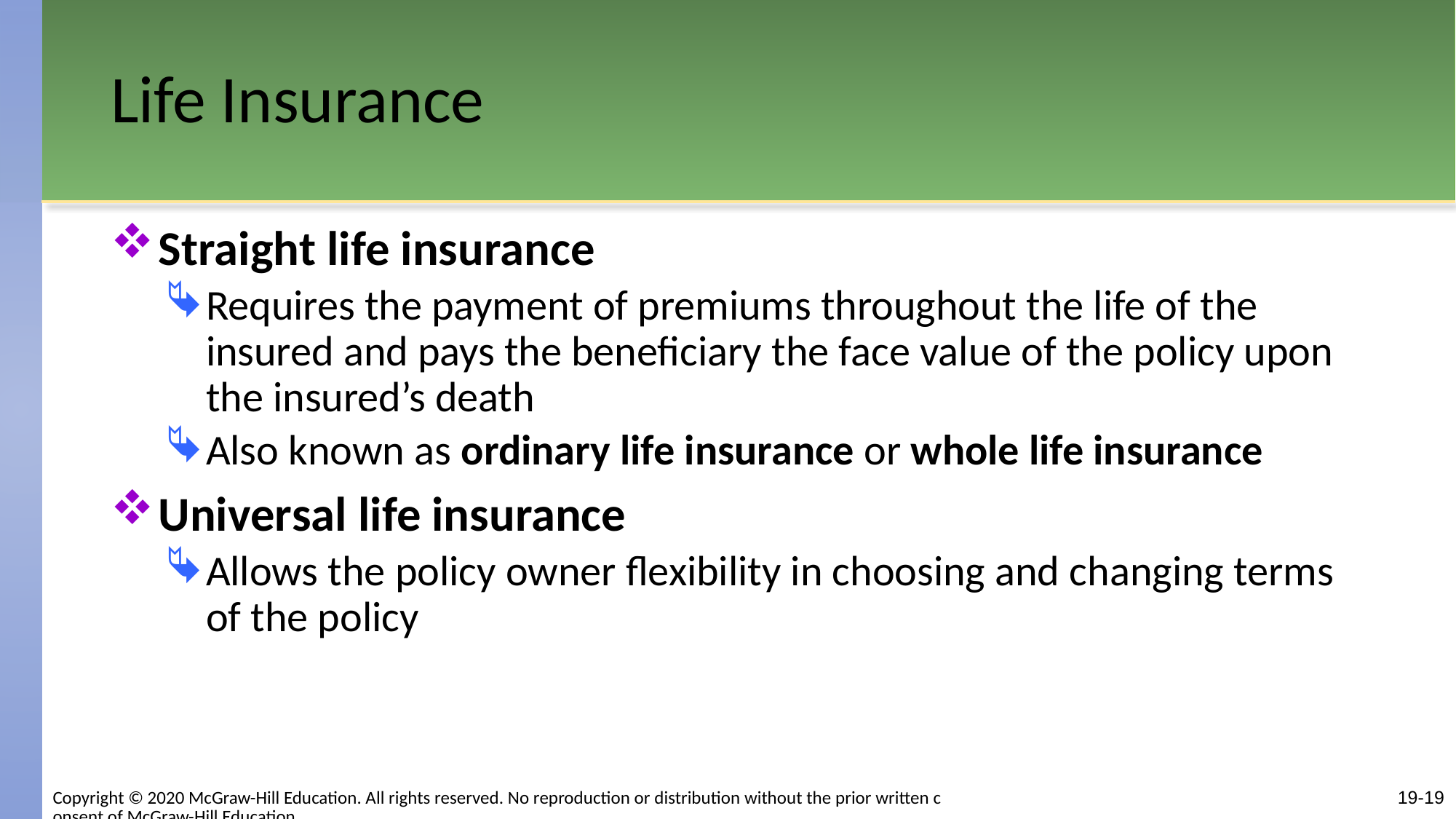

# Life Insurance
Straight life insurance
Requires the payment of premiums throughout the life of the insured and pays the beneficiary the face value of the policy upon the insured’s death
Also known as ordinary life insurance or whole life insurance
Universal life insurance
Allows the policy owner flexibility in choosing and changing terms of the policy
Copyright © 2020 McGraw-Hill Education. All rights reserved. No reproduction or distribution without the prior written consent of McGraw-Hill Education.
19-19